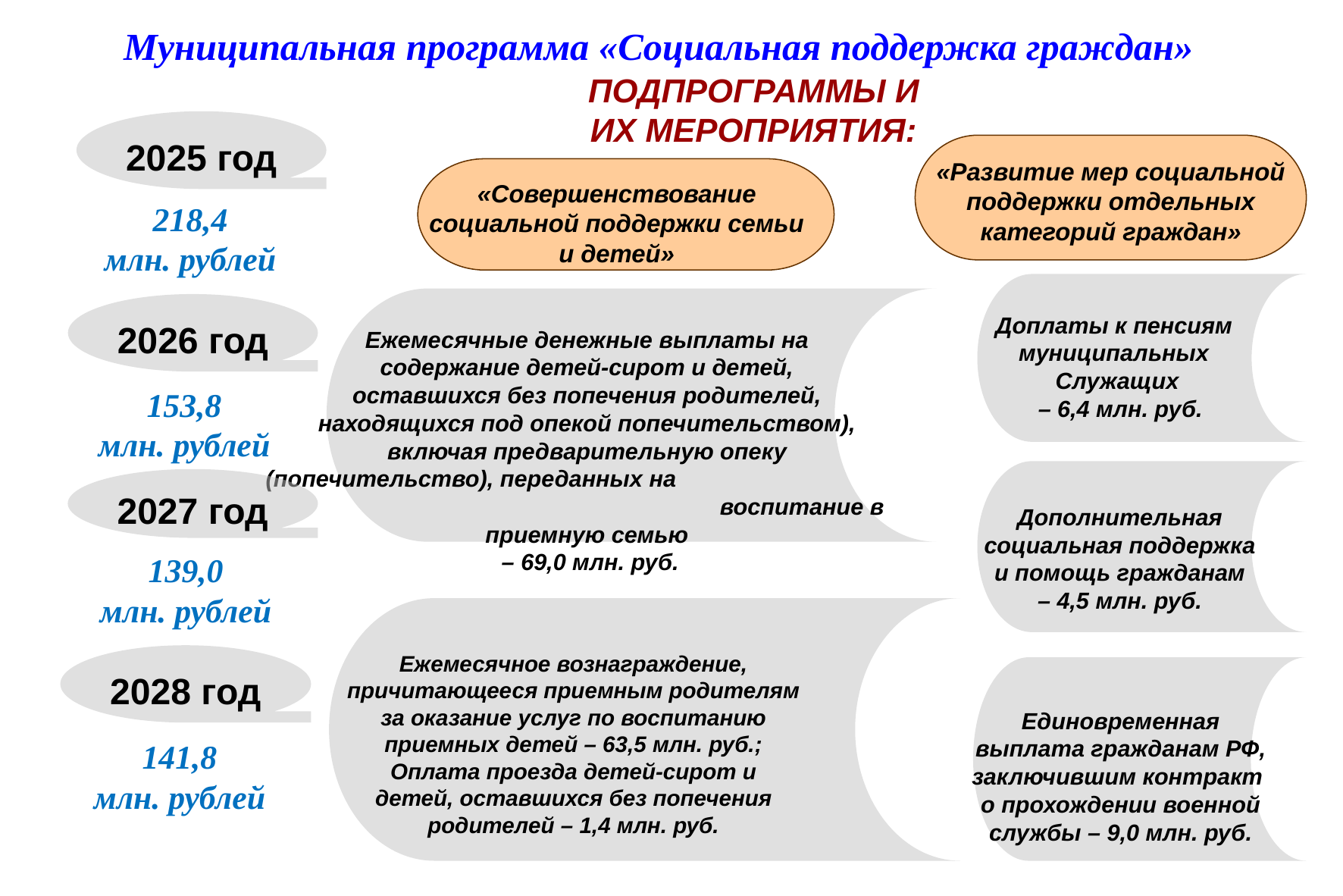

Муниципальная программа «Социальная поддержка граждан»
ПОДПРОГРАММЫ И ИХ МЕРОПРИЯТИЯ:

2025 год

«Развитие мер социальной поддержки отдельных категорий граждан»

«Совершенствование социальной поддержки семьи и детей»
218,4
млн. рублей

2026 год
Доплаты к пенсиям
муниципальных
Служащих
 – 6,4 млн. руб.
Ежемесячные денежные выплаты на
содержание детей-сирот и детей,
оставшихся без попечения родителей,
находящихся под опекой попечительством),
включая предварительную опеку
(попечительство), переданных на                                                                                                        воспитание в приемную семью
– 69,0 млн. руб.
153,8
млн. рублей

2027 год
Дополнительная
социальная поддержка
и помощь гражданам
– 4,5 млн. руб.
139,0
млн. рублей

Ежемесячное вознаграждение,
причитающееся приемным родителям
за оказание услуг по воспитанию
приемных детей – 63,5 млн. руб.;
Оплата проезда детей-сирот и
детей, оставшихся без попечения
родителей – 1,4 млн. руб.

2028 год

Единовременная
выплата гражданам РФ,
заключившим контракт
о прохождении военной службы – 9,0 млн. руб.
141,8
млн. рублей